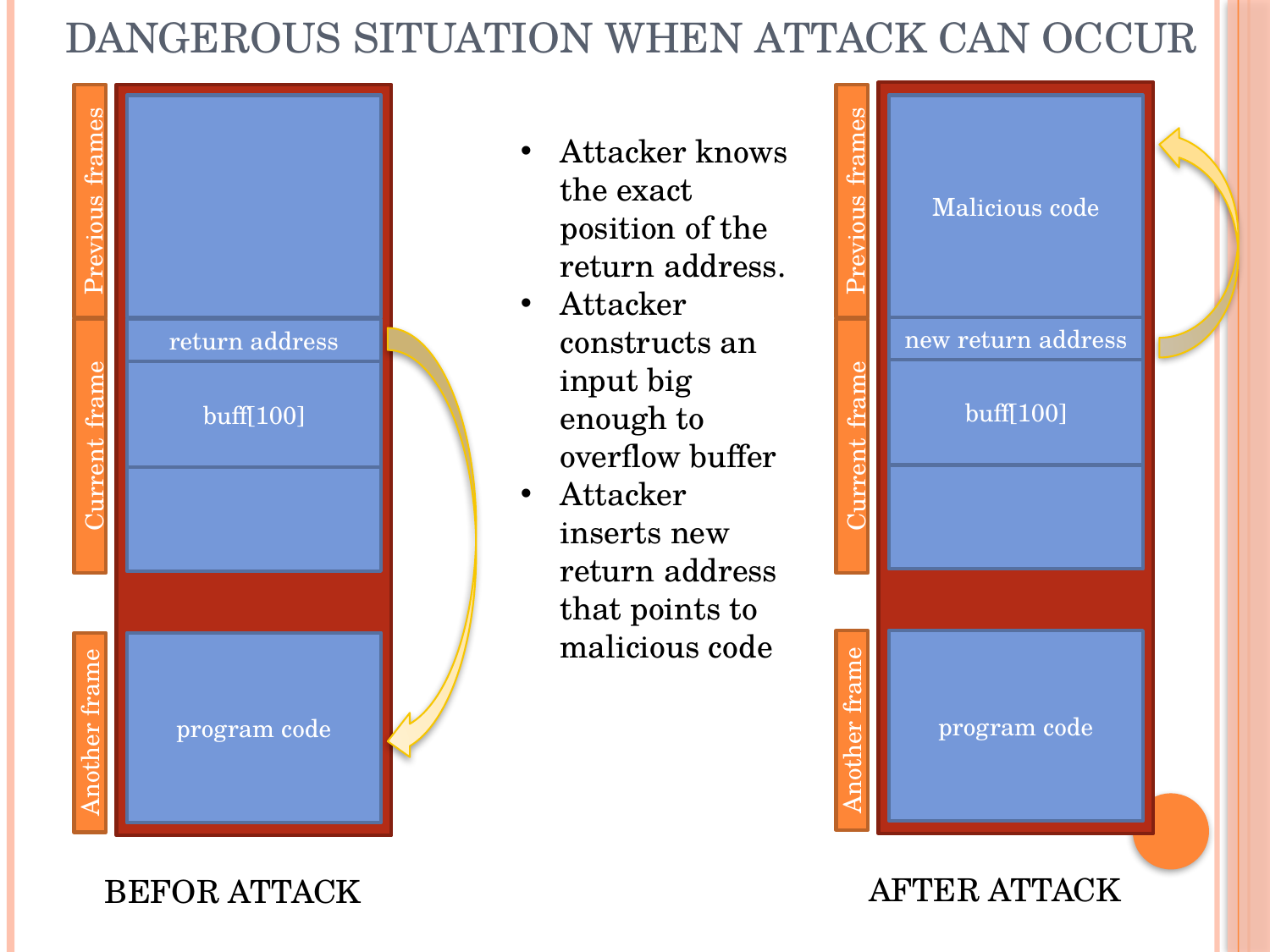

# Dangerous situation when attack can occur

Previous frames

Previous frames

Malicious code
Attacker knows the exact position of the return address.
Attacker constructs an input big enough to overflow buffer
Attacker inserts new return address that points to malicious code

new return address
Current frame
return address
Current frame

buff[100]
buff[100]

Another frame
program code
Another frame
program code
AFTER ATTACK
BEFOR ATTACK